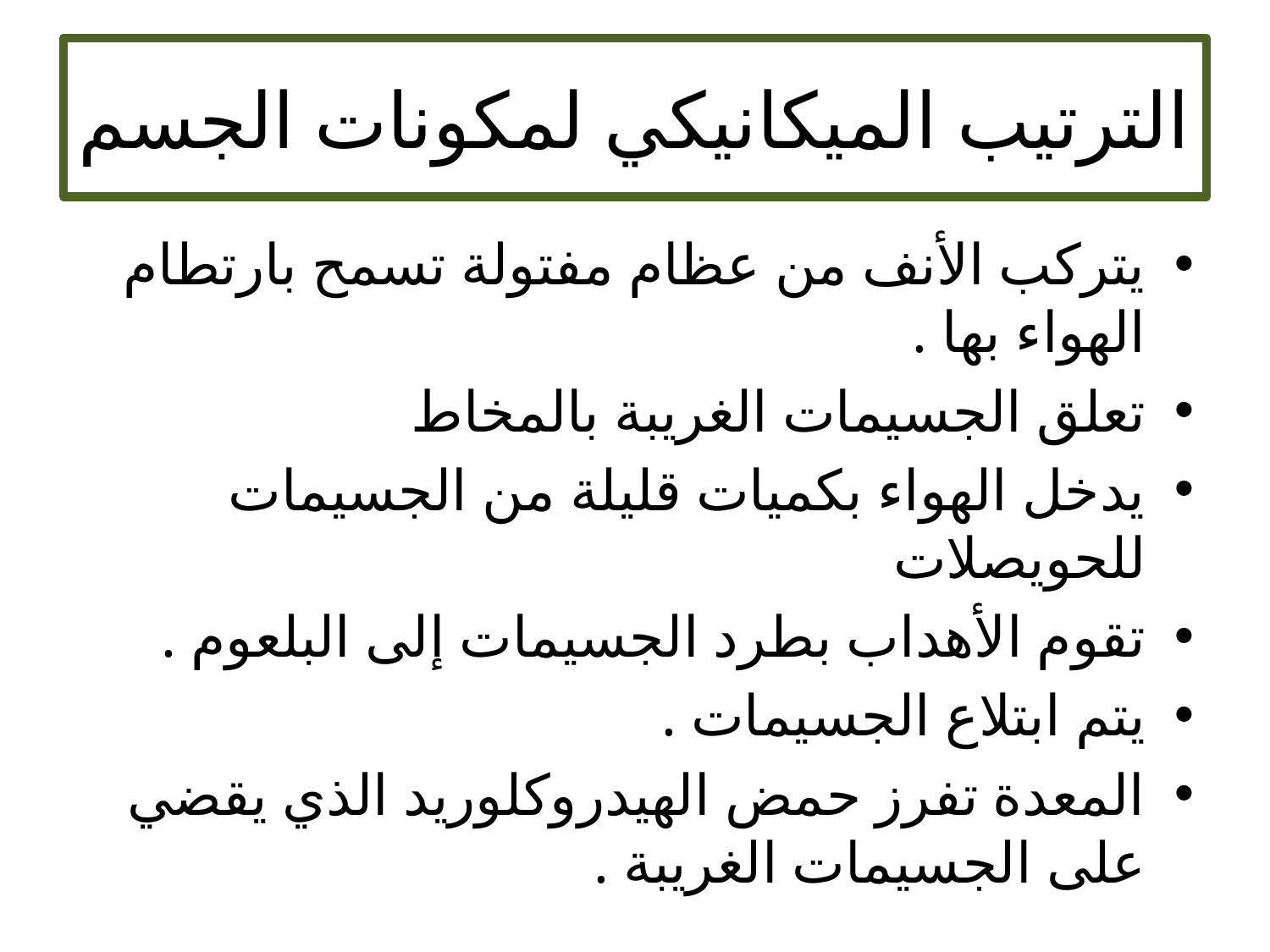

# الترتيب الميكانيكي لمكونات الجسم
يتركب الأنف من عظام مفتولة تسمح بارتطام الهواء بها .
تعلق الجسيمات الغريبة بالمخاط
يدخل الهواء بكميات قليلة من الجسيمات للحويصلات
تقوم الأهداب بطرد الجسيمات إلى البلعوم .
يتم ابتلاع الجسيمات .
المعدة تفرز حمض الهيدروكلوريد الذي يقضي على الجسيمات الغريبة .